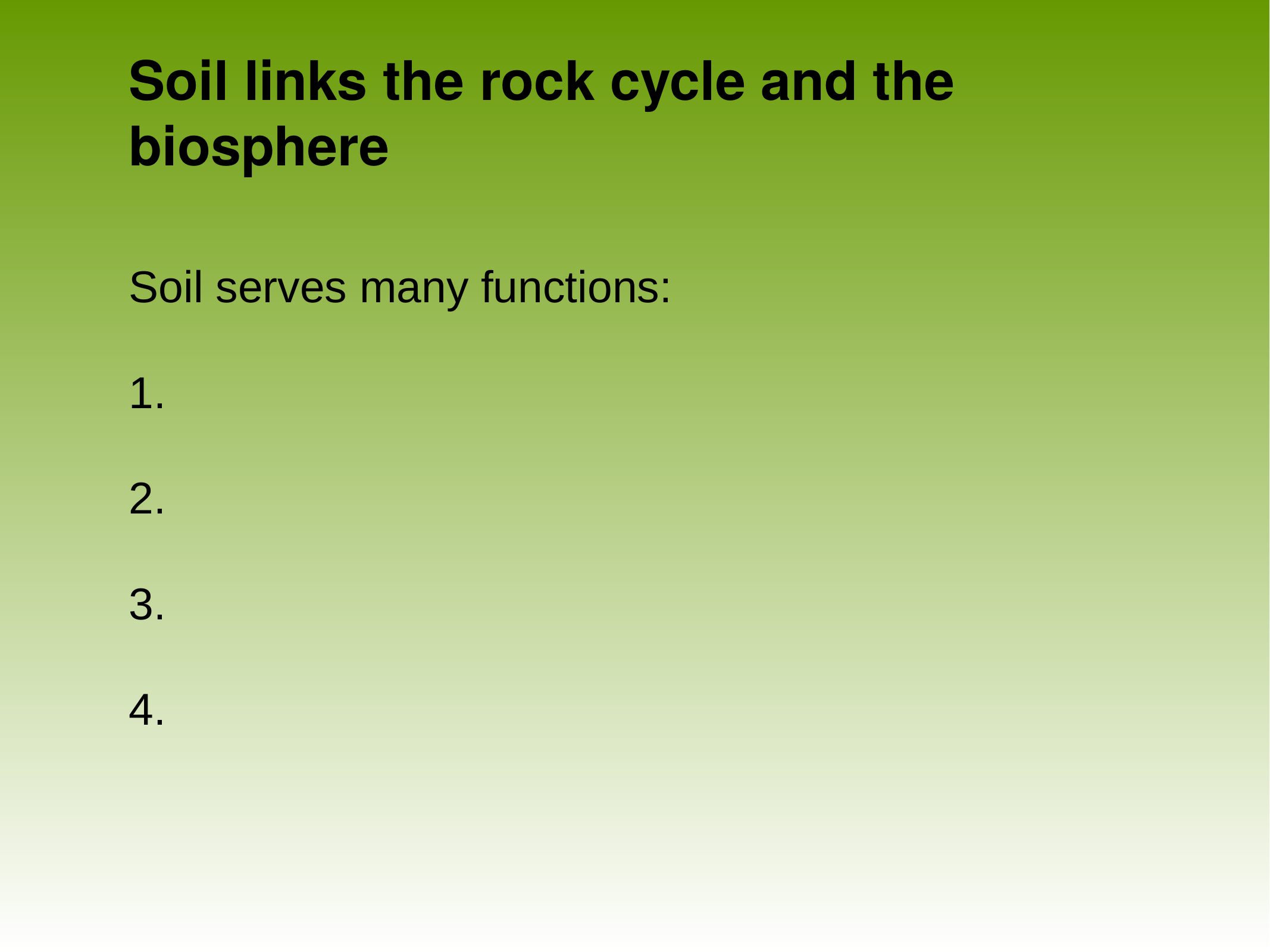

# Soil links the rock cycle and the biosphere
Soil serves many functions:
1.
2.
3.
4.